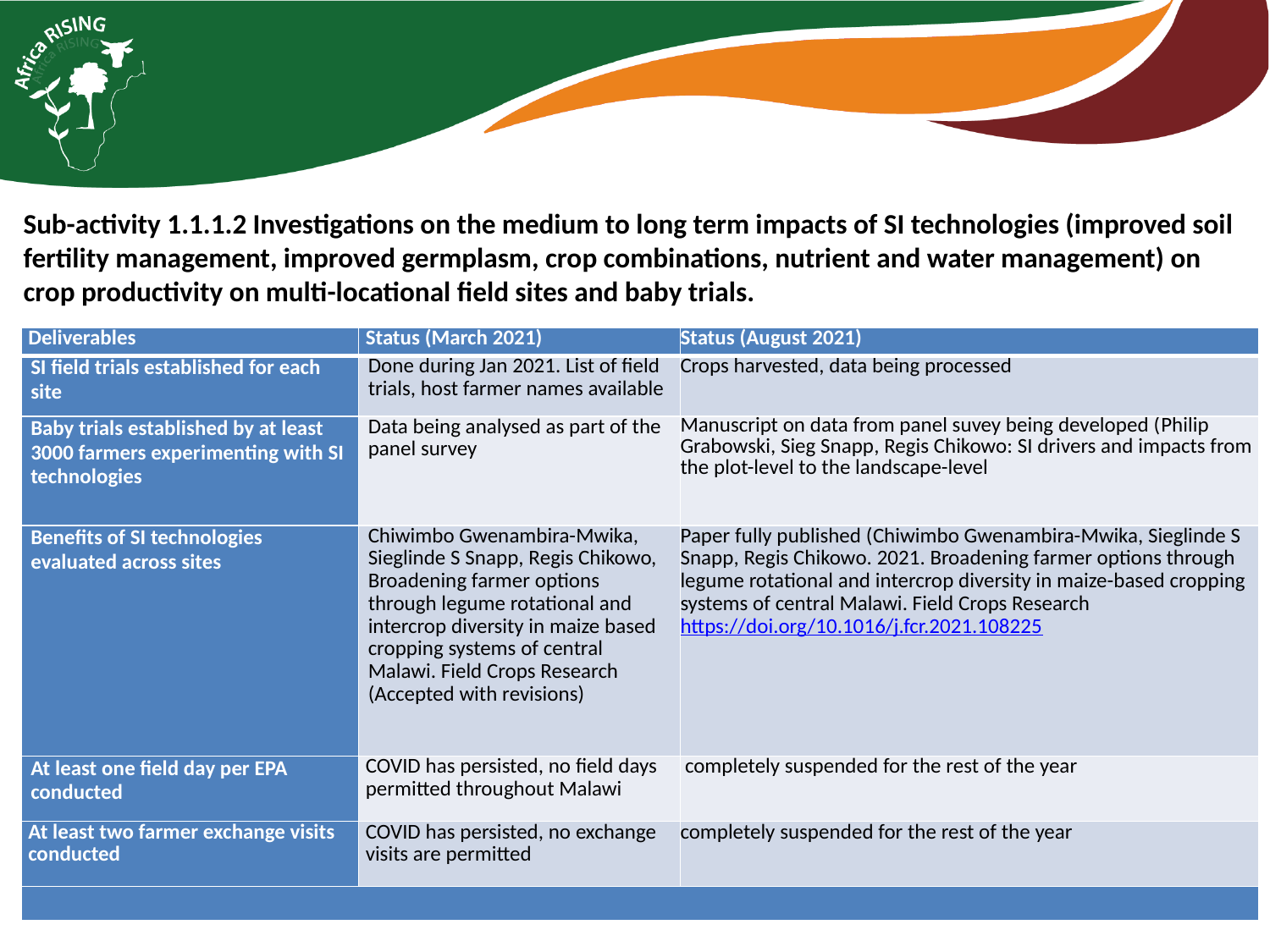

Sub-activity 1.1.1.2 Investigations on the medium to long term impacts of SI technologies (improved soil fertility management, improved germplasm, crop combinations, nutrient and water management) on crop productivity on multi-locational field sites and baby trials.
| Deliverables | Status (March 2021) | Status (August 2021) |
| --- | --- | --- |
| SI field trials established for each site | Done during Jan 2021. List of field trials, host farmer names available | Crops harvested, data being processed |
| Baby trials established by at least 3000 farmers experimenting with SI technologies | Data being analysed as part of the panel survey | Manuscript on data from panel suvey being developed (Philip Grabowski, Sieg Snapp, Regis Chikowo: SI drivers and impacts from the plot-level to the landscape-level |
| Benefits of SI technologies evaluated across sites | Chiwimbo Gwenambira-Mwika, Sieglinde S Snapp, Regis Chikowo, Broadening farmer options through legume rotational and intercrop diversity in maize based cropping systems of central Malawi. Field Crops Research (Accepted with revisions) | Paper fully published (Chiwimbo Gwenambira-Mwika, Sieglinde S Snapp, Regis Chikowo. 2021. Broadening farmer options through legume rotational and intercrop diversity in maize-based cropping systems of central Malawi. Field Crops Research https://doi.org/10.1016/j.fcr.2021.108225 |
| At least one field day per EPA conducted | COVID has persisted, no field days permitted throughout Malawi | completely suspended for the rest of the year |
| At least two farmer exchange visits conducted | COVID has persisted, no exchange visits are permitted | completely suspended for the rest of the year |
|  |  |  |